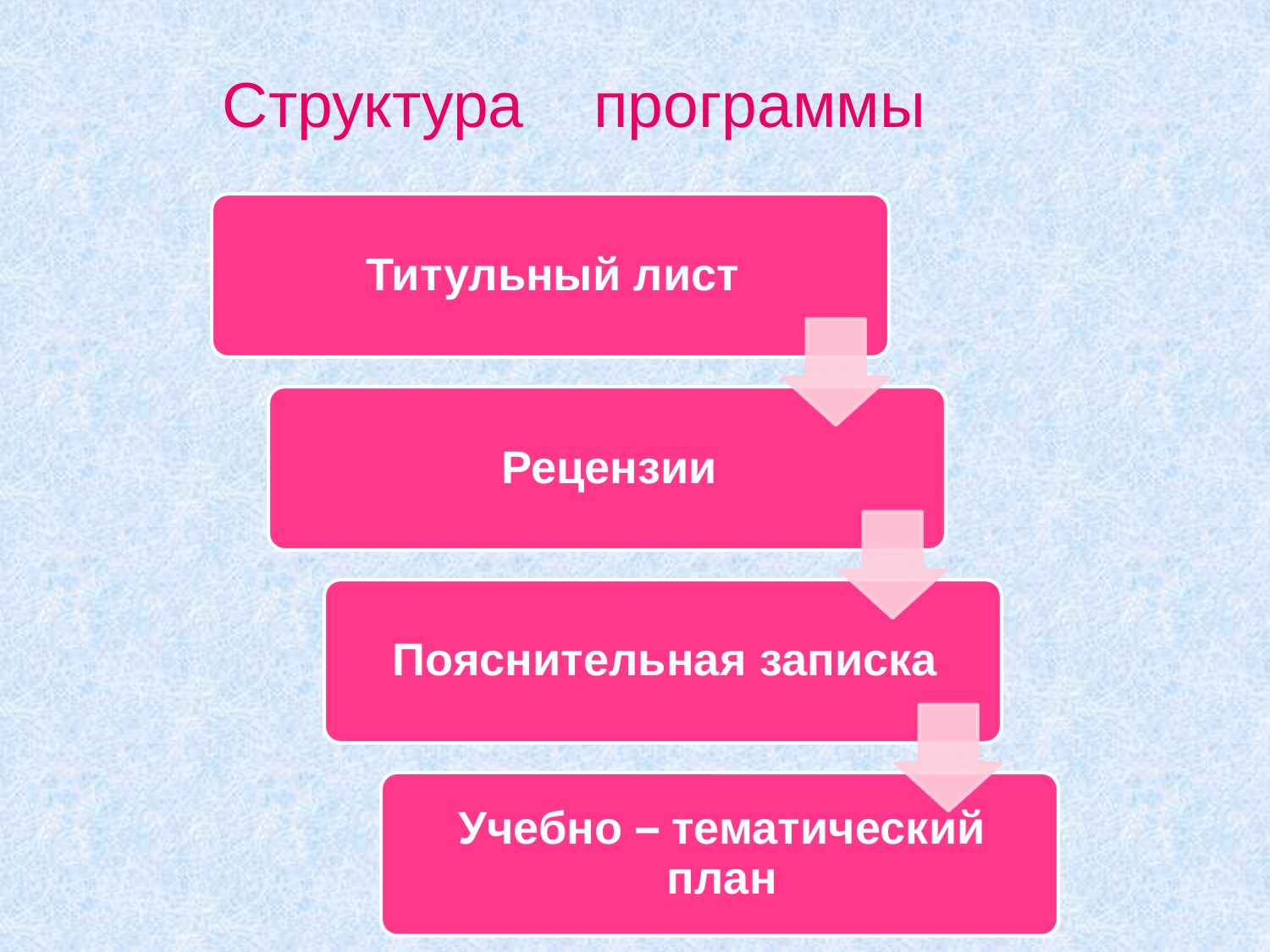

# Структура    программы
Титульный лист
Рецензии
Пояснительная записка
Учебно – тематический план